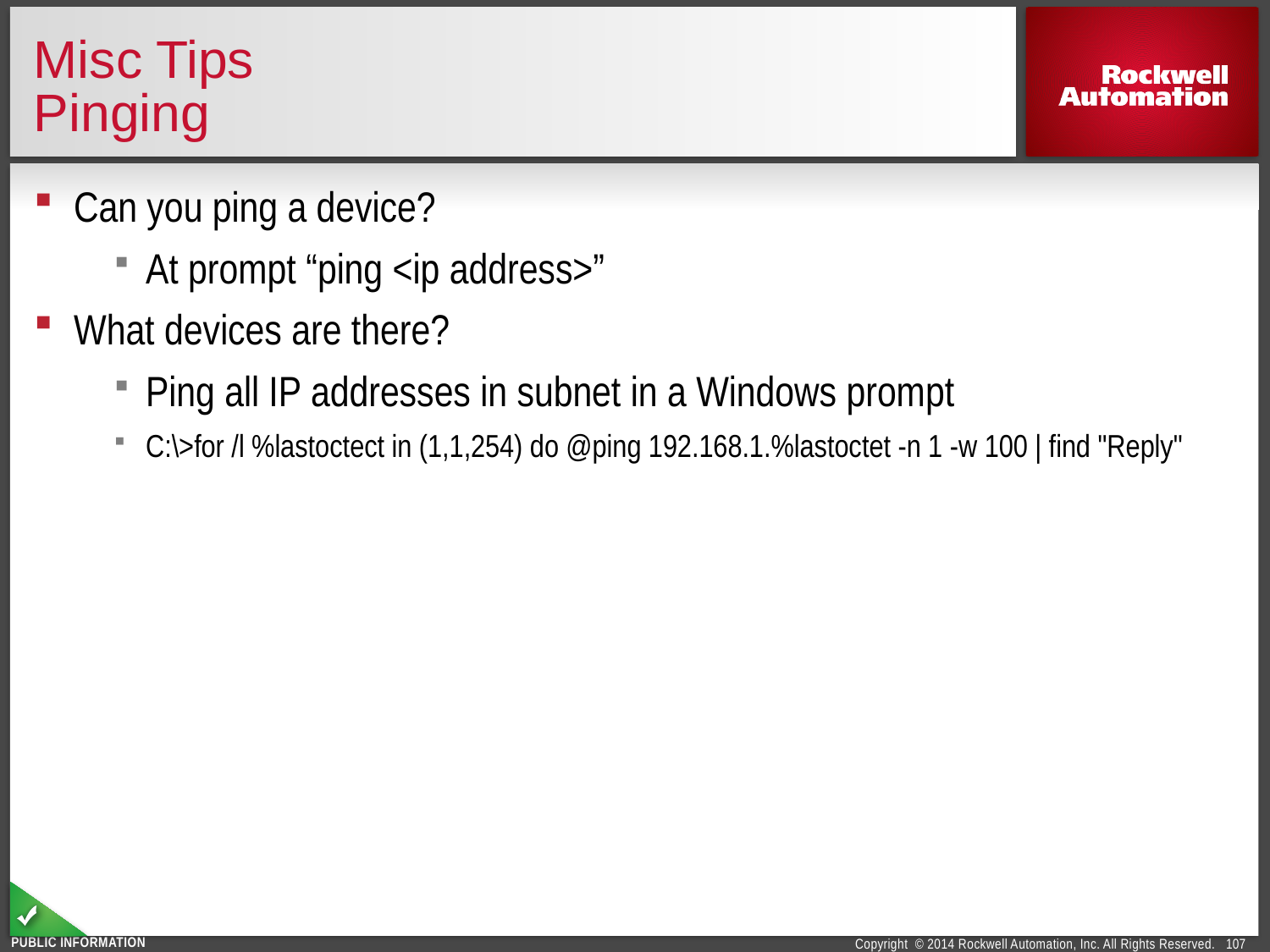

# Misc Tips Pinging
Can you ping a device?
At prompt “ping <ip address>”
What devices are there?
Ping all IP addresses in subnet in a Windows prompt
C:\>for /l %lastoctect in (1,1,254) do @ping 192.168.1.%lastoctet -n 1 -w 100 | find "Reply"

107